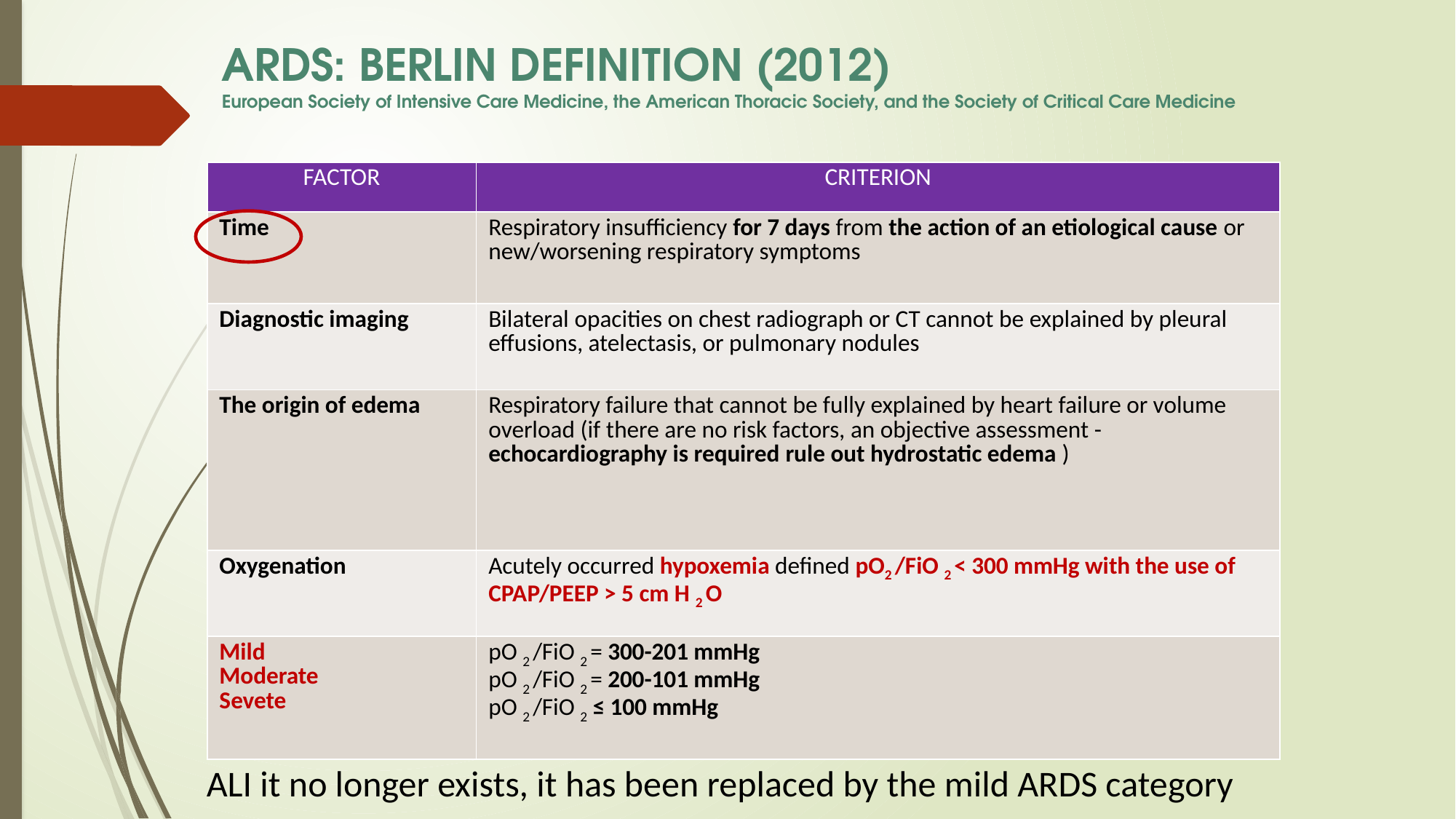

# ARDS: BERLIN DEFINITION (2012) European Society of Intensive Care Medicine, the American Thoracic Society, and the Society of Critical Care Medicine
| FACTOR | CRITERION |
| --- | --- |
| Time | Respiratory insufficiency for 7 days from the action of an etiological cause or new/worsening respiratory symptoms |
| Diagnostic imaging | Bilateral opacities on chest radiograph or CT cannot be explained by pleural effusions, atelectasis, or pulmonary nodules |
| The origin of edema | Respiratory failure that cannot be fully explained by heart failure or volume overload (if there are no risk factors, an objective assessment - echocardiography is required rule out hydrostatic edema ) |
| Oxygenation | Acutely occurred hypoxemia defined pO2 /FiO 2 < 300 mmHg with the use of CPAP/PEEP > 5 cm H 2 O |
| Mild Moderate Sevete | pO 2 /FiO 2 = 300-201 mmHg pO 2 /FiO 2 = 200-101 mmHg pO 2 /FiO 2 ≤ 100 mmHg |

ALI it no longer exists, it has been replaced by the mild ARDS category